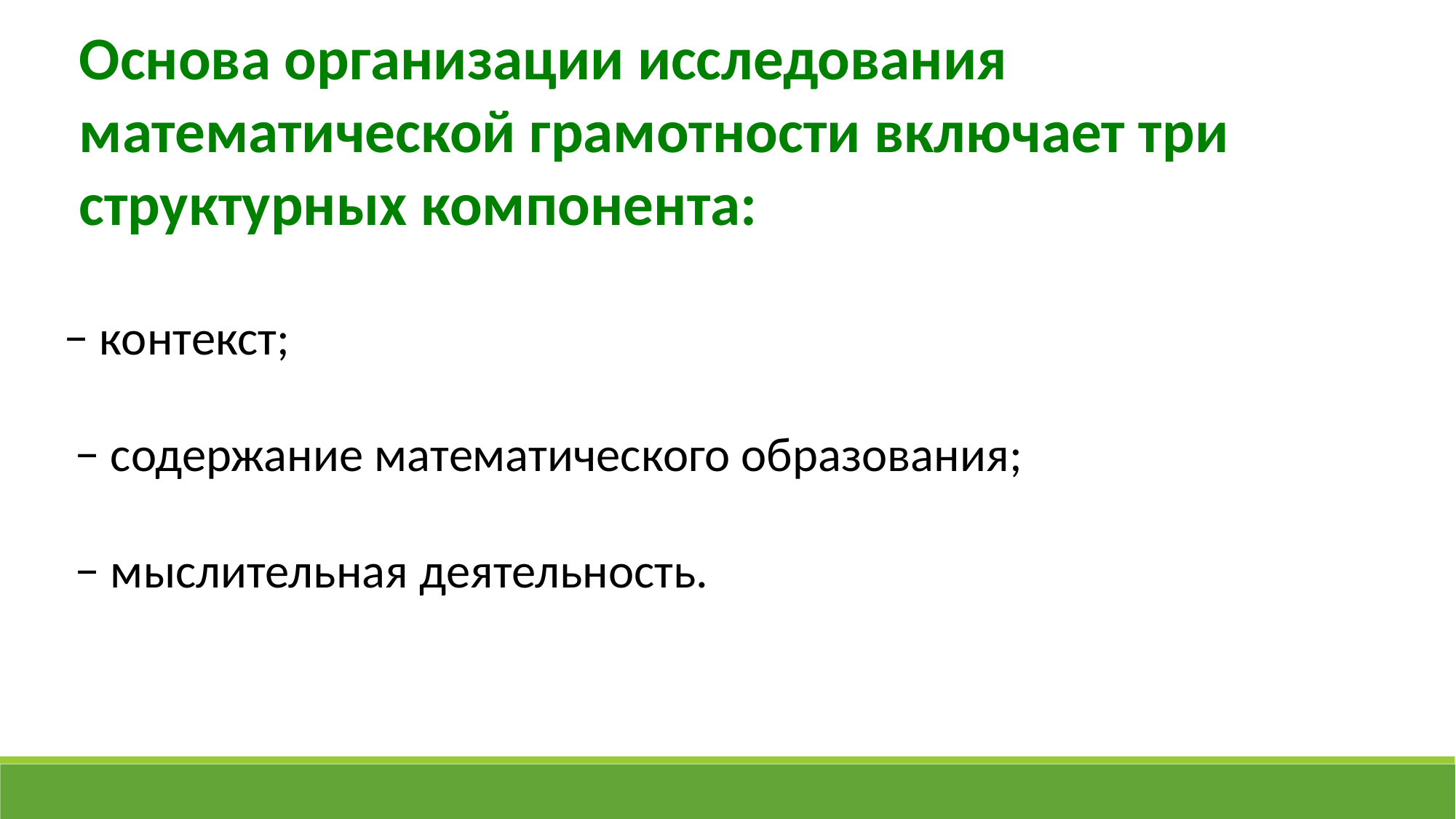

Основа организации исследования математической грамотности включает три структурных компонента:
− контекст;

 − содержание математического образования;

 − мыслительная деятельность.